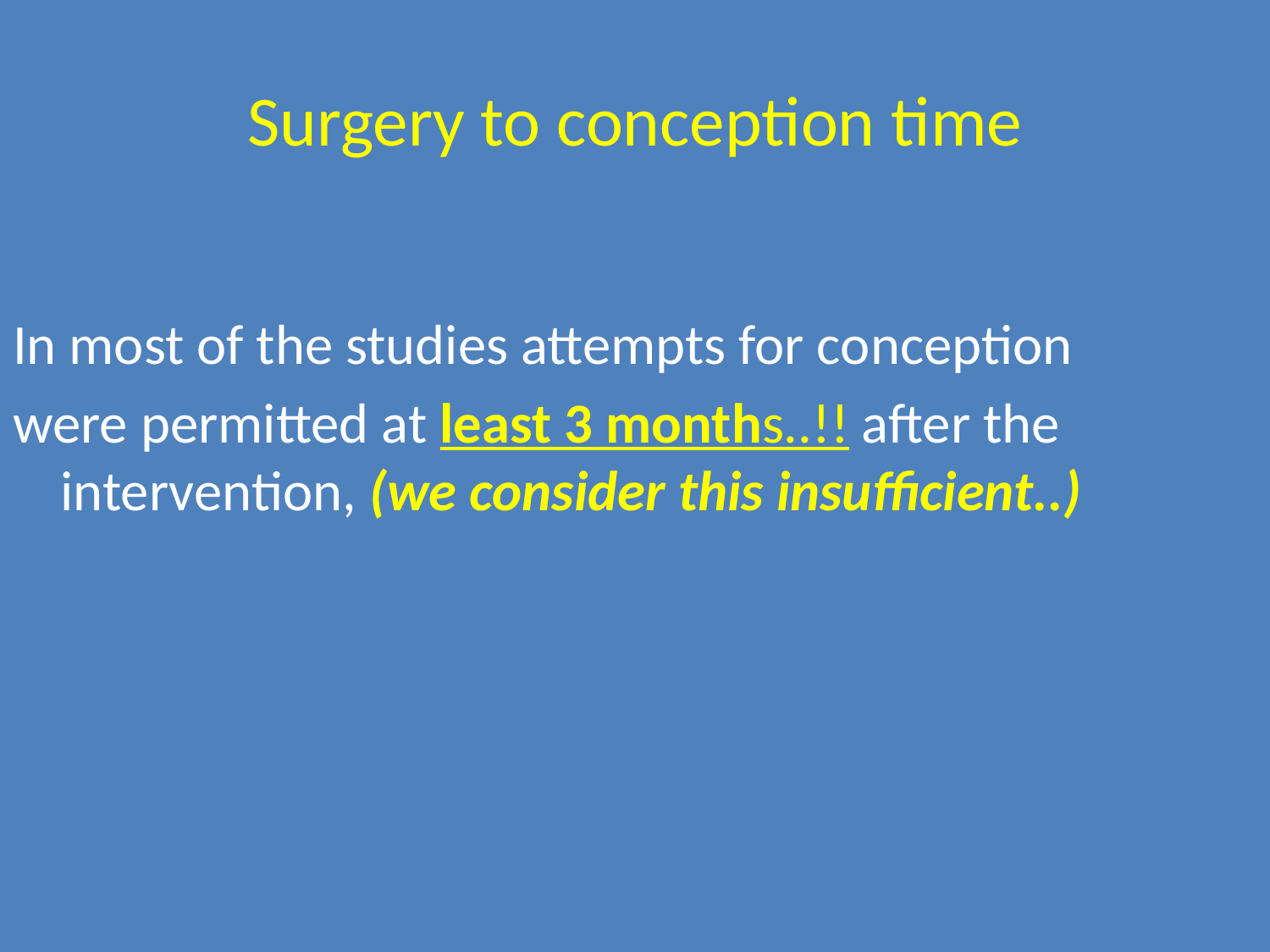

# Surgery to conception time

In most of the studies attempts for conception
were permitted at least 3 months..!! after the intervention, (we consider this insufficient..)